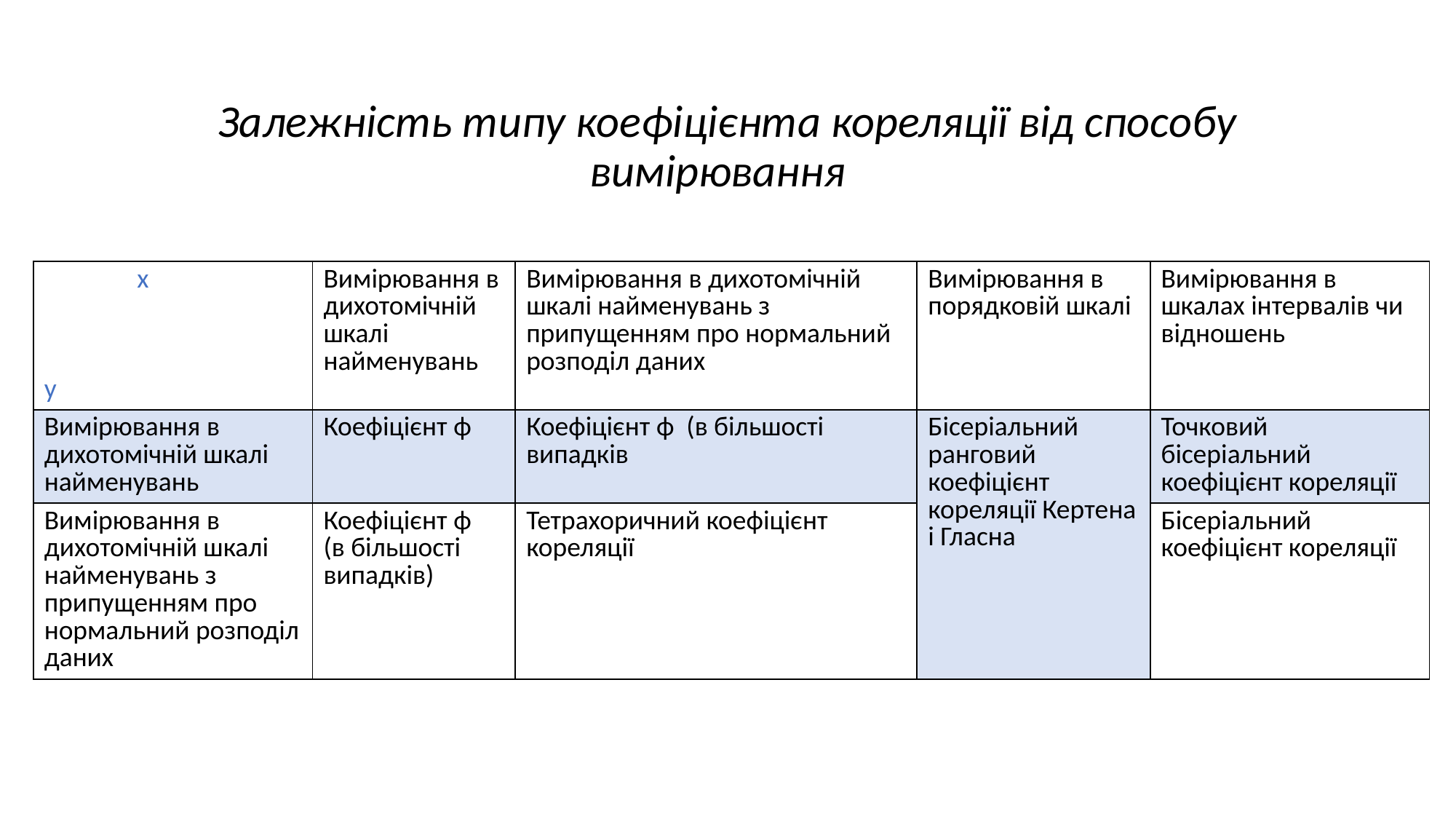

# Залежність типу коефіцієнта кореляції від способу вимірювання
| x y | Вимірювання в дихотомічній шкалі найменувань | Вимірювання в дихотомічній шкалі найменувань з припущенням про нормальний розподіл даних | Вимірювання в порядковій шкалі | Вимірювання в шкалах інтервалів чи відношень |
| --- | --- | --- | --- | --- |
| Вимірювання в дихотомічній шкалі найменувань | Коефіцієнт ϕ | Коефіцієнт ϕ (в більшості випадків | Бісеріальний ранговий коефіцієнт кореляції Кертена і Гласна | Точковий бісеріальний коефіцієнт кореляції |
| Вимірювання в дихотомічній шкалі найменувань з припущенням про нормальний розподіл даних | Коефіцієнт ϕ (в більшості випадків) | Тетрахоричний коефіцієнт кореляції |  | Бісеріальний коефіцієнт кореляції |